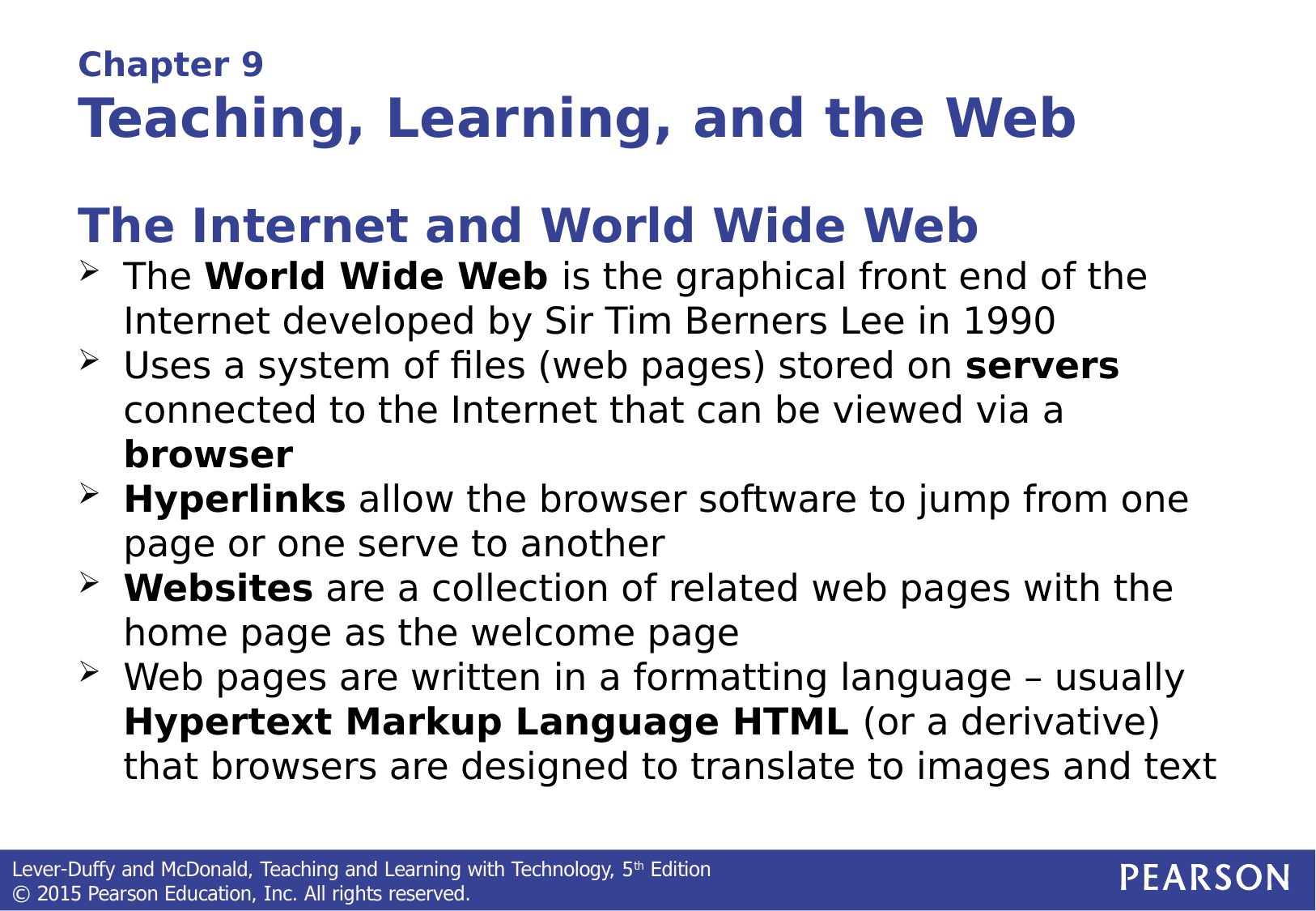

# Chapter 9 Teaching, Learning, and the Web
The Internet and World Wide Web
The World Wide Web is the graphical front end of the Internet developed by Sir Tim Berners Lee in 1990
Uses a system of files (web pages) stored on servers connected to the Internet that can be viewed via a browser
Hyperlinks allow the browser software to jump from one page or one serve to another
Websites are a collection of related web pages with the home page as the welcome page
Web pages are written in a formatting language – usually Hypertext Markup Language HTML (or a derivative) that browsers are designed to translate to images and text